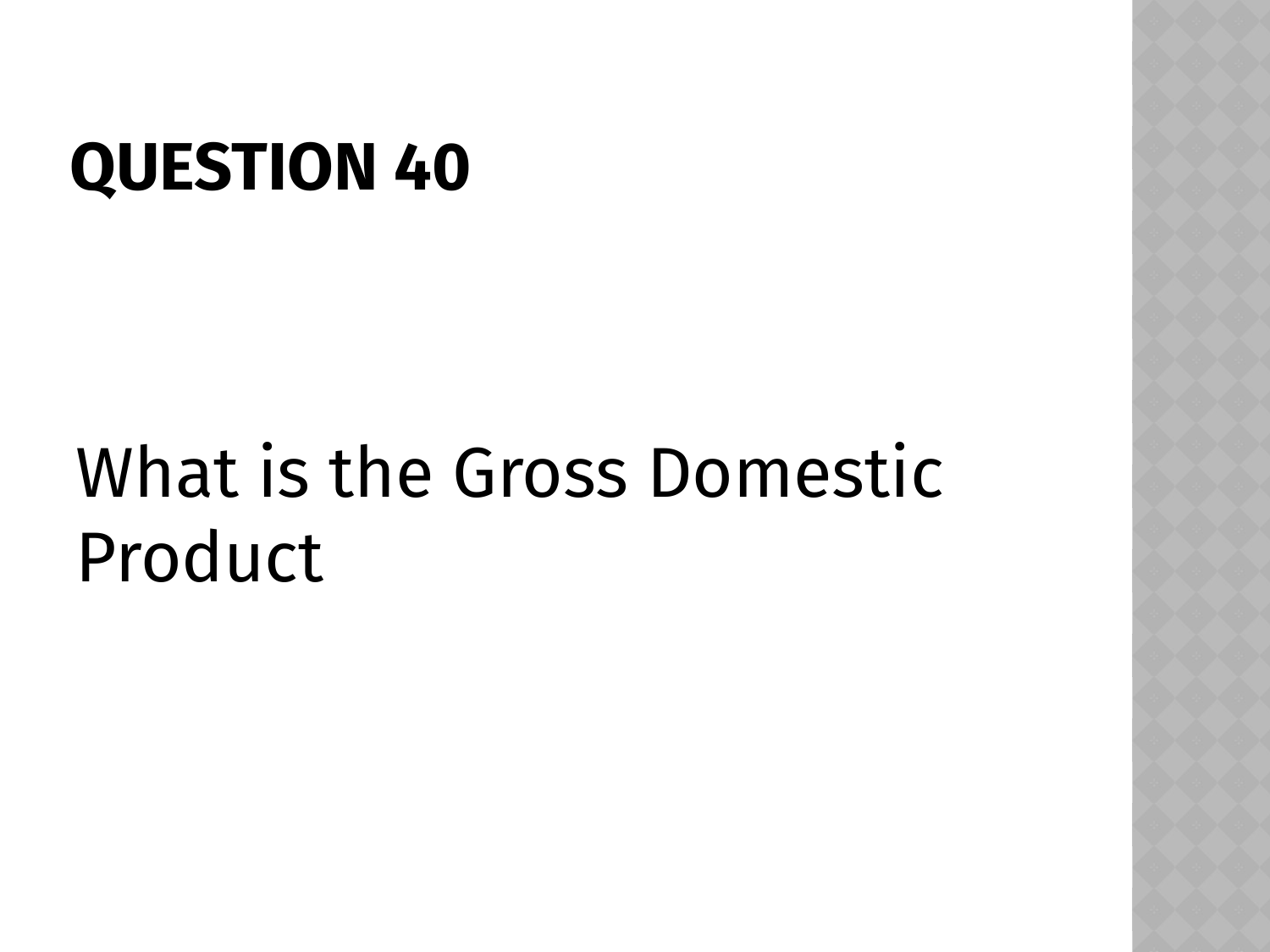

# Question 40

What is the Gross Domestic Product